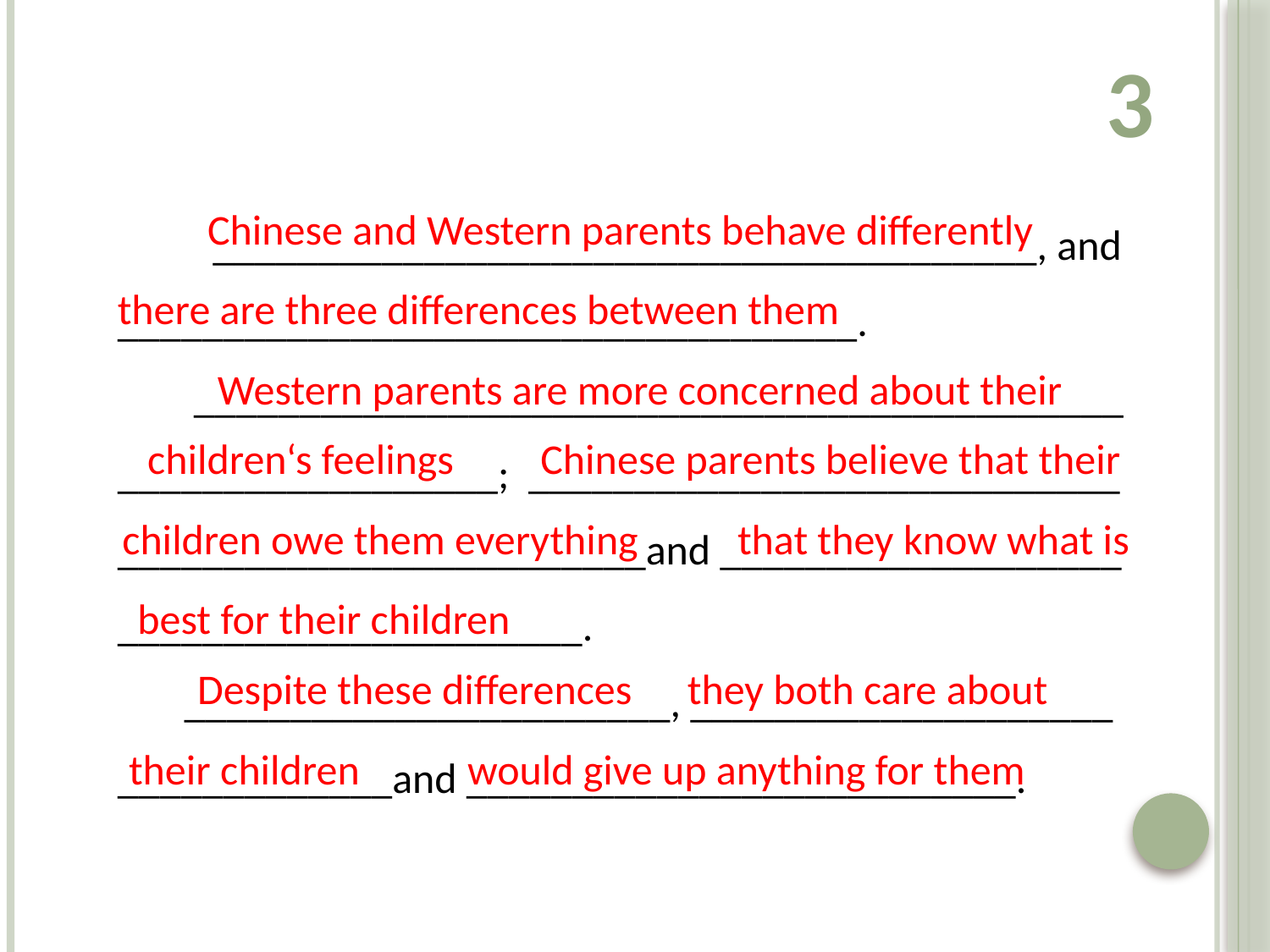

3
          _______________________________________, and
___________________________________.
        ____________________________________________
__________________;  ____________________________
_________________________and ___________________
______________________.
       _______________________, ____________________
_____________and __________________________.
Chinese and Western parents behave differently
there are three differences between them
Western parents are more concerned about their
children‘s feelings
Chinese parents believe that their
children owe them everything
that they know what is
best for their children
Despite these differences
they both care about
their children
would give up anything for them